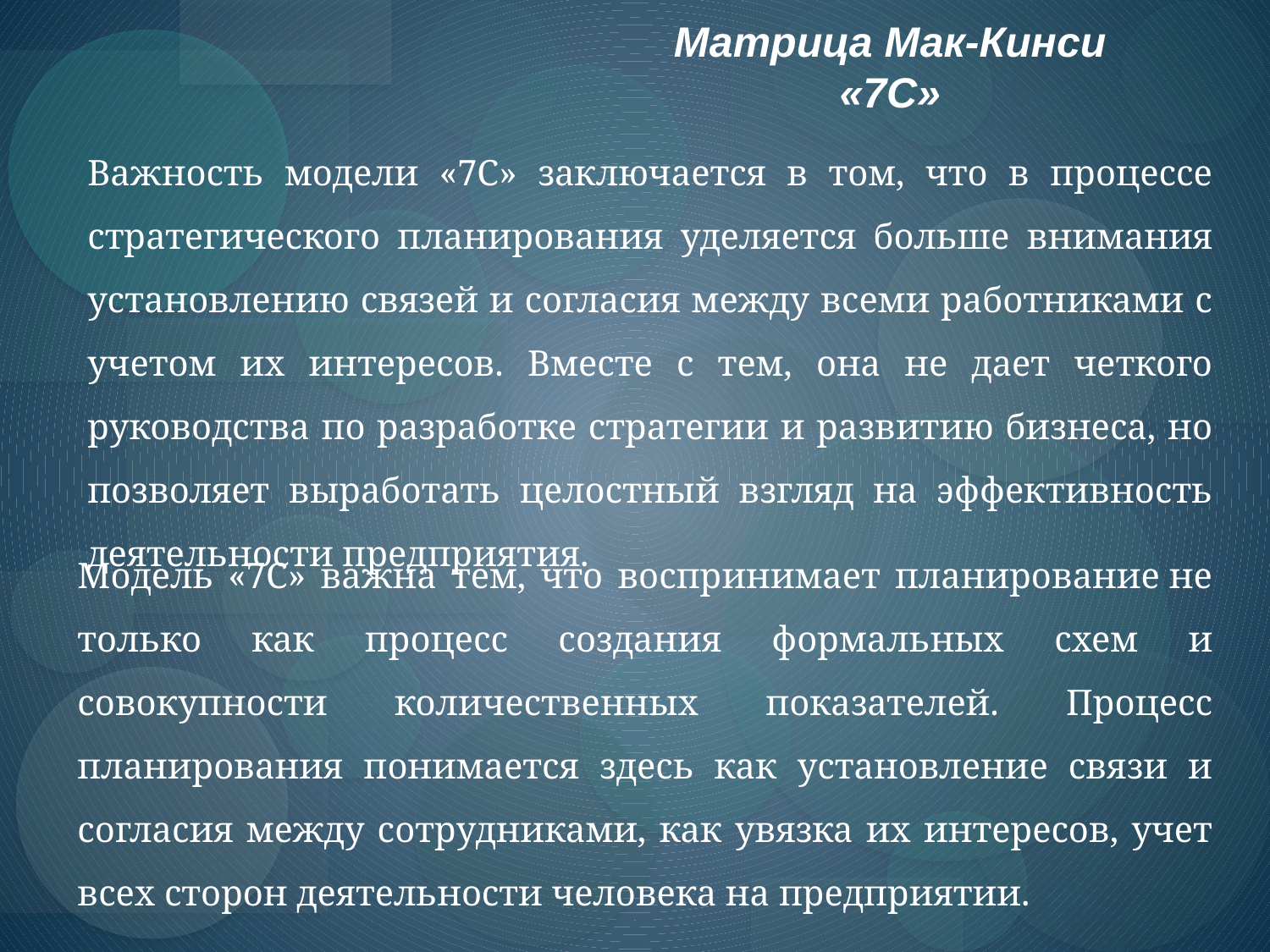

Матрица Мак-Кинси «7С»
Важность модели «7С» заключается в том, что в процессе стратегического планирования уделяется больше внимания установлению связей и согласия между всеми работниками с учетом их интересов. Вместе с тем, она не дает четкого руководства по разработке стратегии и развитию бизнеса, но позволяет выработать целостный взгляд на эффективность деятельности предприятия.
Модель «7С» важна тем, что воспринимает планирование не только как процесс создания формальных схем и совокупности количественных показателей. Процесс планирования понимается здесь как установление связи и согласия между сотрудниками, как увязка их интересов, учет всех сторон деятельности человека на предприятии.